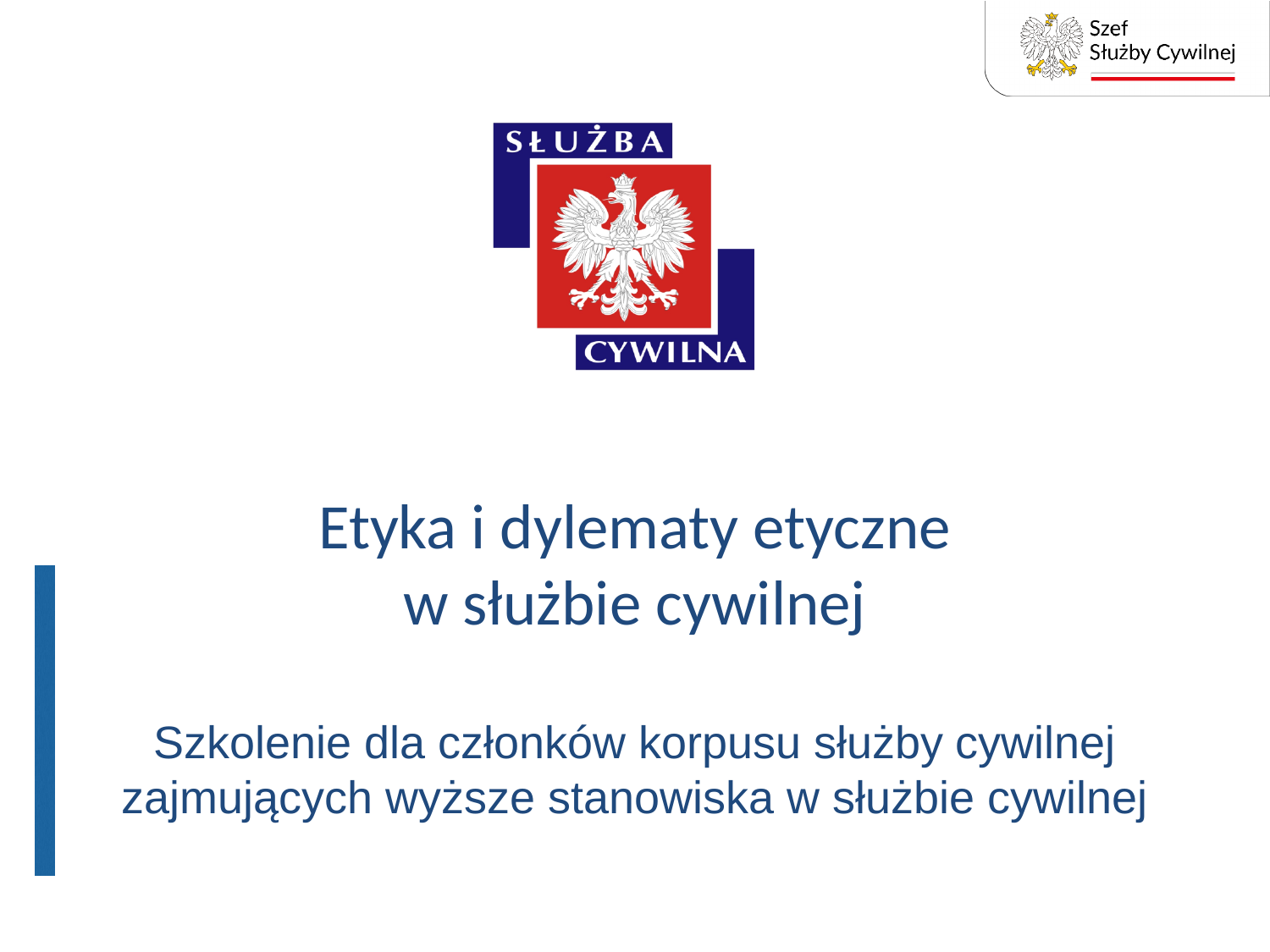

# Etyka i dylematy etyczne w służbie cywilnej
Szkolenie dla członków korpusu służby cywilnej zajmujących wyższe stanowiska w służbie cywilnej